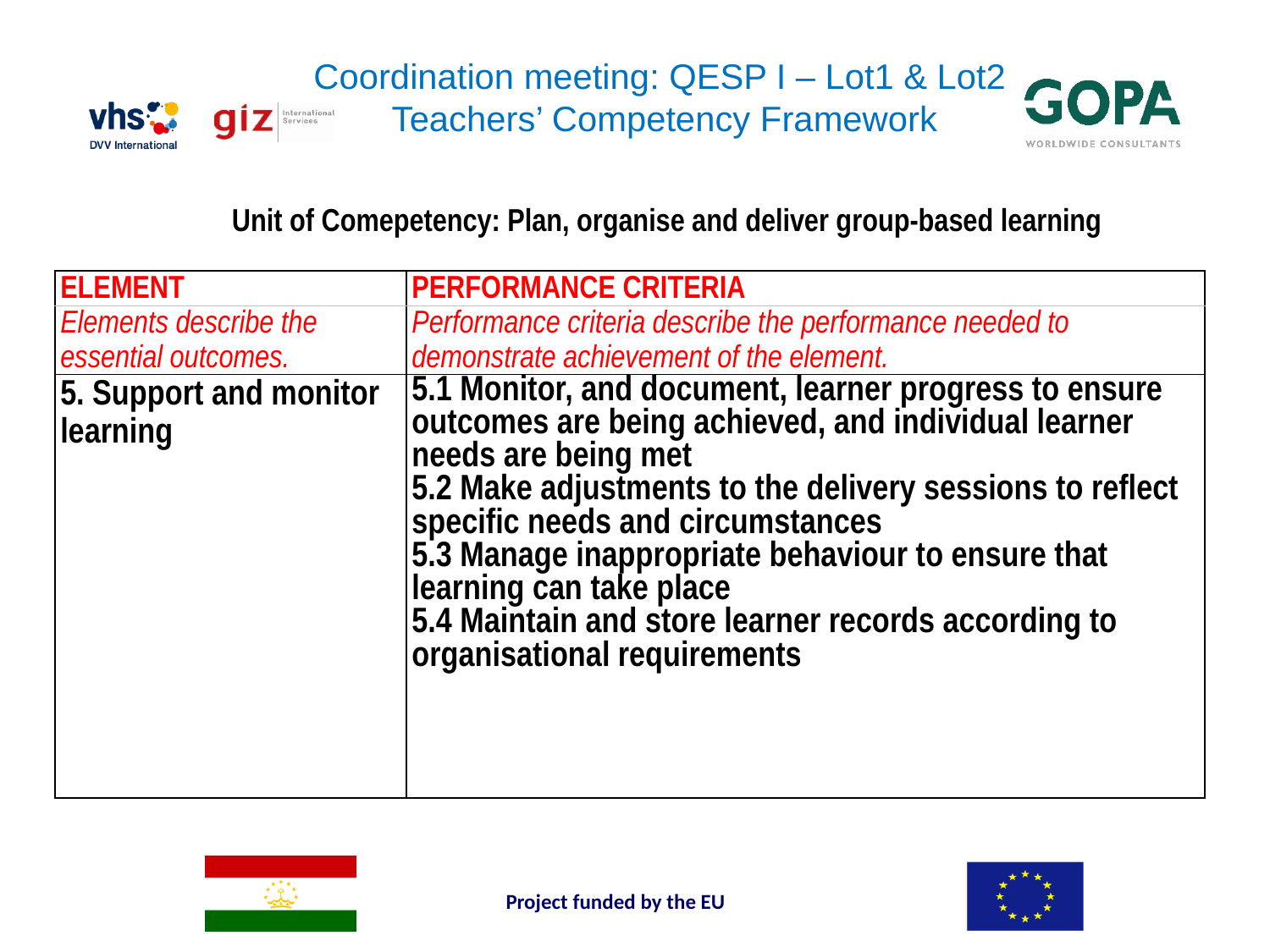

Coordination meeting: QESP I – Lot1 & Lot2
Teachers’ Competency Framework

Unit of Comepetency: Plan, organise and deliver group-based learning
| ELEMENT | PERFORMANCE CRITERIA |
| --- | --- |
| Elements describe the essential outcomes. | Performance criteria describe the performance needed to demonstrate achievement of the element. |
| 5. Support and monitor learning | 5.1 Monitor, and document, learner progress to ensure outcomes are being achieved, and individual learner needs are being met 5.2 Make adjustments to the delivery sessions to reflect specific needs and circumstances 5.3 Manage inappropriate behaviour to ensure that learning can take place 5.4 Maintain and store learner records according to organisational requirements |
Project funded by the EU